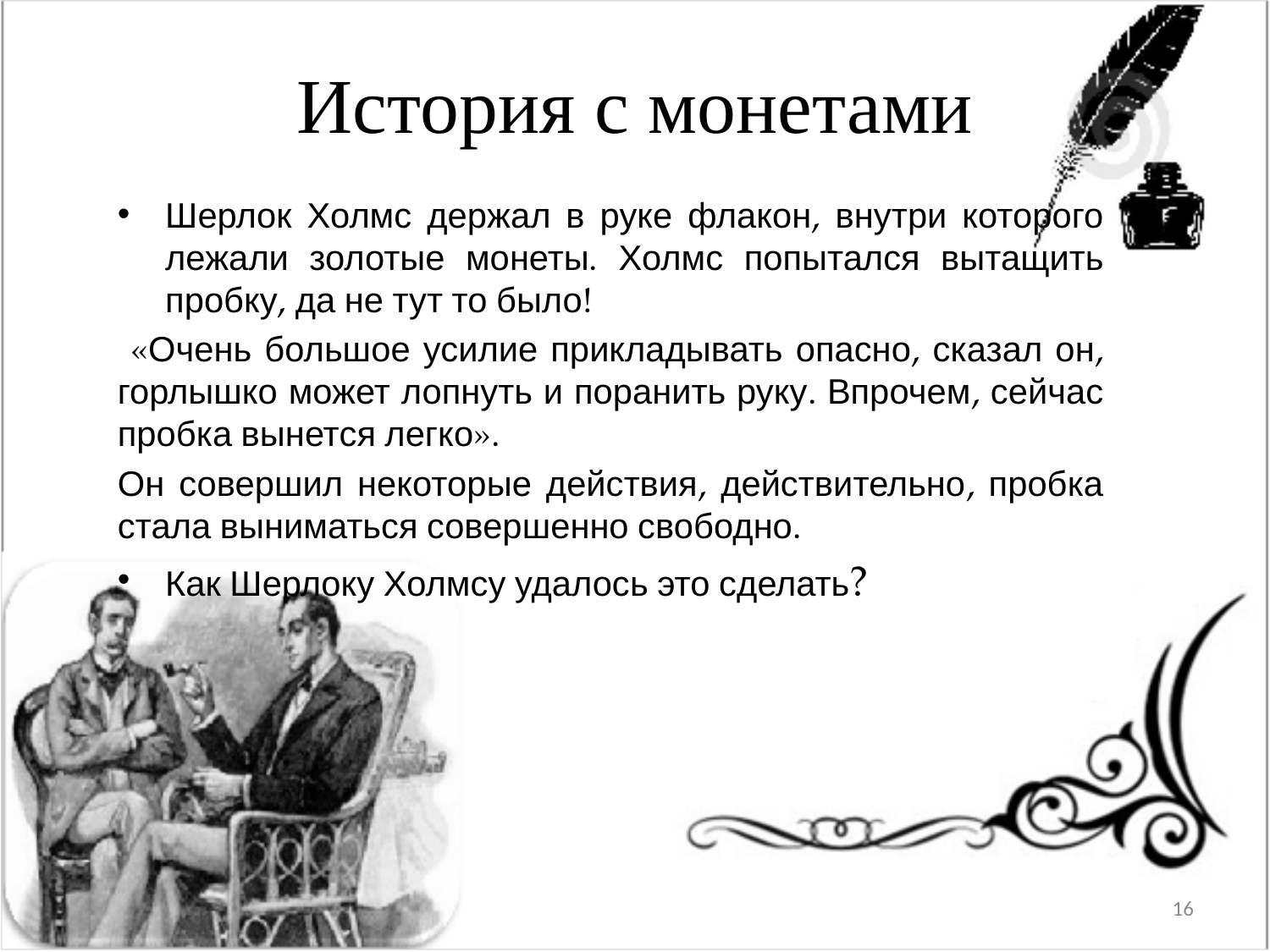

# История с монетами
Шерлок Холмс держал в руке флакон, внутри которого лежали золотые монеты. Холмс попытался вытащить пробку, да не тут то было!
 «Очень большое усилие прикладывать опасно, сказал он, горлышко может лопнуть и поранить руку. Впрочем, сейчас пробка вынется легко».
Он совершил некоторые действия, действительно, пробка стала выниматься совершенно свободно.
Как Шерлоку Холмсу удалось это сделать?
16